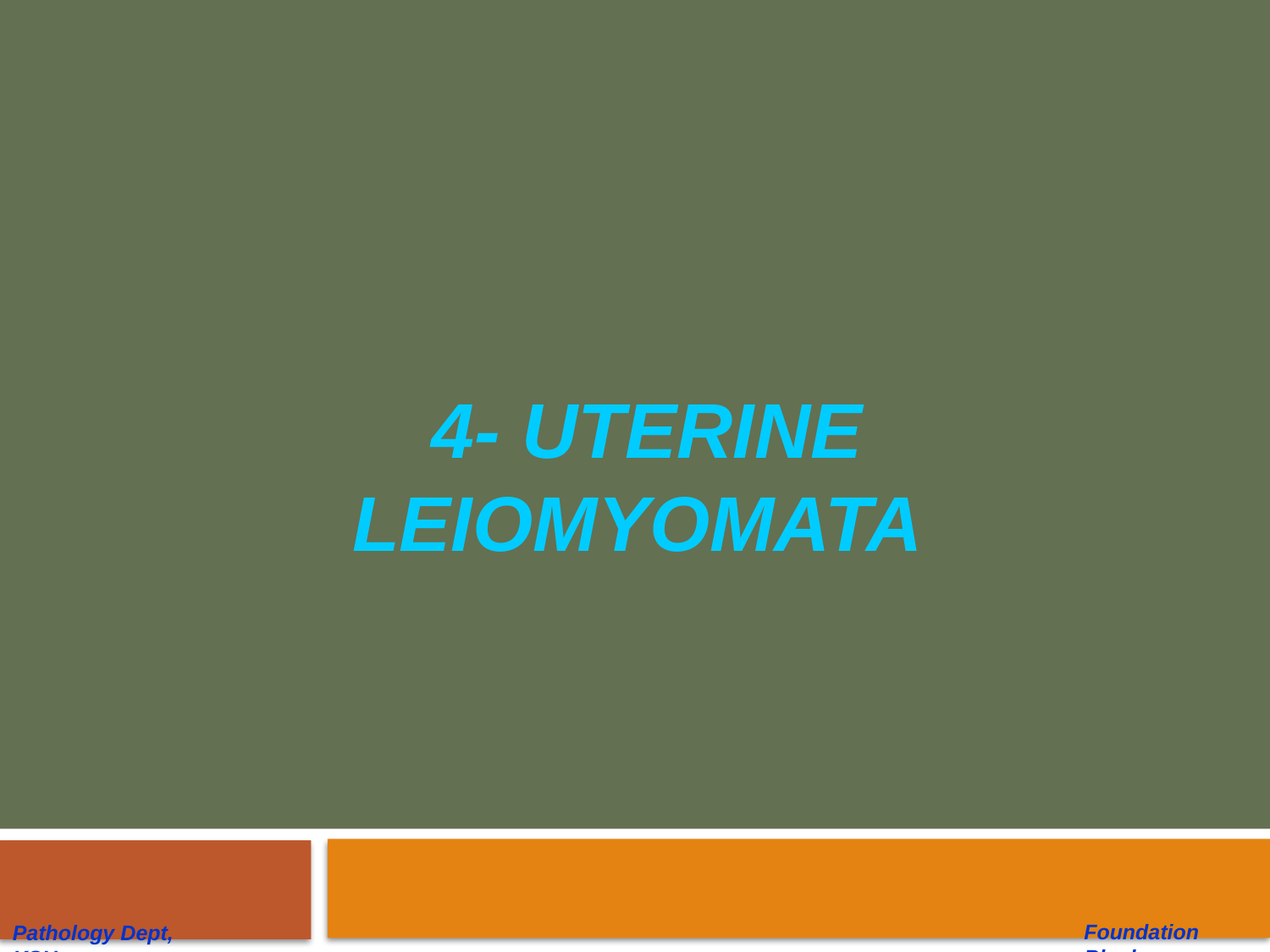

# 4- Uterine Leiomyomata
Foundation Block
Pathology Dept, KSU